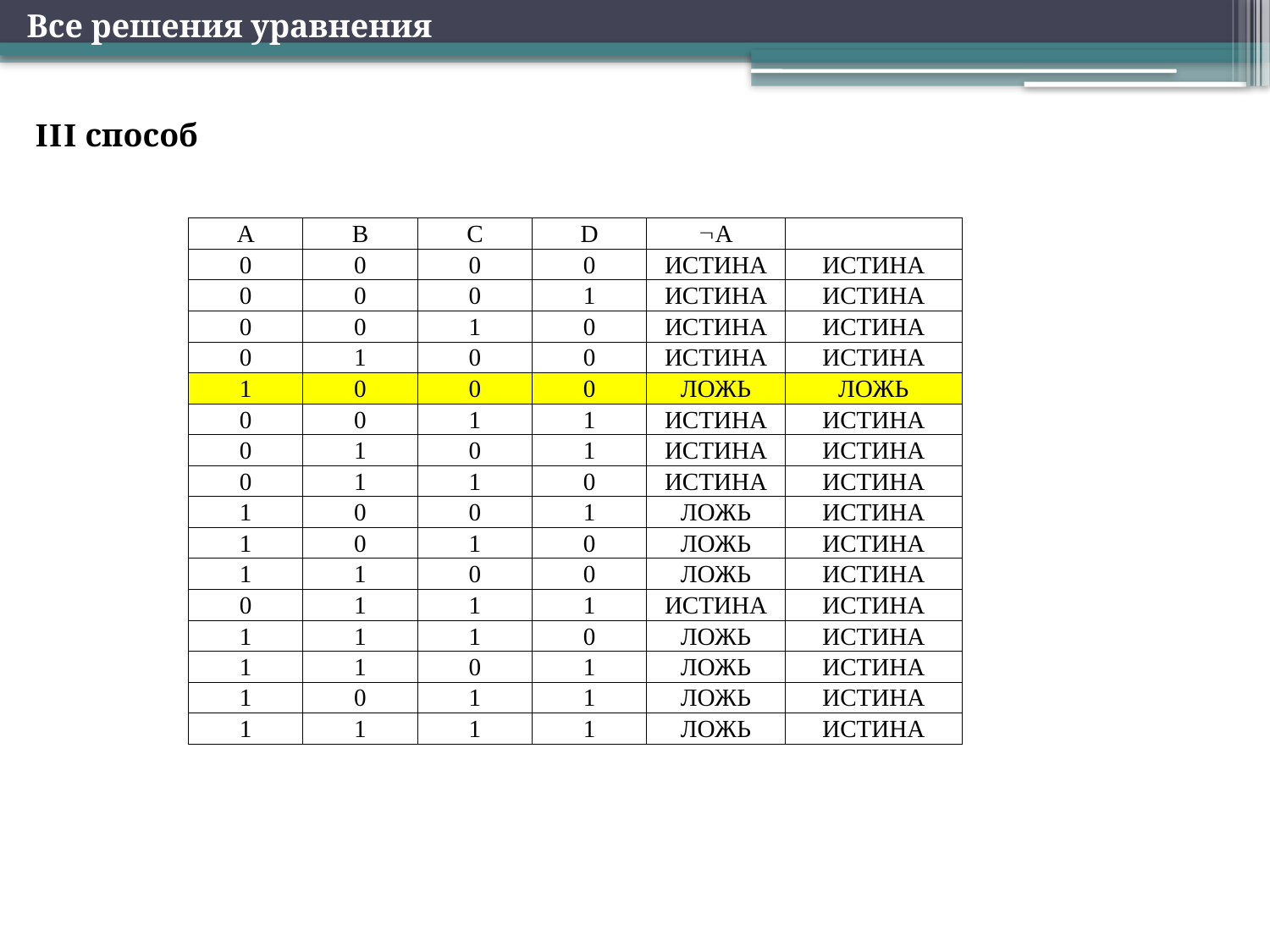

Все решения уравнения
III способ
| A | B | C | D | ¬A |  |
| --- | --- | --- | --- | --- | --- |
| 0 | 0 | 0 | 0 | ИСТИНА | ИСТИНА |
| 0 | 0 | 0 | 1 | ИСТИНА | ИСТИНА |
| 0 | 0 | 1 | 0 | ИСТИНА | ИСТИНА |
| 0 | 1 | 0 | 0 | ИСТИНА | ИСТИНА |
| 1 | 0 | 0 | 0 | ЛОЖЬ | ЛОЖЬ |
| 0 | 0 | 1 | 1 | ИСТИНА | ИСТИНА |
| 0 | 1 | 0 | 1 | ИСТИНА | ИСТИНА |
| 0 | 1 | 1 | 0 | ИСТИНА | ИСТИНА |
| 1 | 0 | 0 | 1 | ЛОЖЬ | ИСТИНА |
| 1 | 0 | 1 | 0 | ЛОЖЬ | ИСТИНА |
| 1 | 1 | 0 | 0 | ЛОЖЬ | ИСТИНА |
| 0 | 1 | 1 | 1 | ИСТИНА | ИСТИНА |
| 1 | 1 | 1 | 0 | ЛОЖЬ | ИСТИНА |
| 1 | 1 | 0 | 1 | ЛОЖЬ | ИСТИНА |
| 1 | 0 | 1 | 1 | ЛОЖЬ | ИСТИНА |
| 1 | 1 | 1 | 1 | ЛОЖЬ | ИСТИНА |